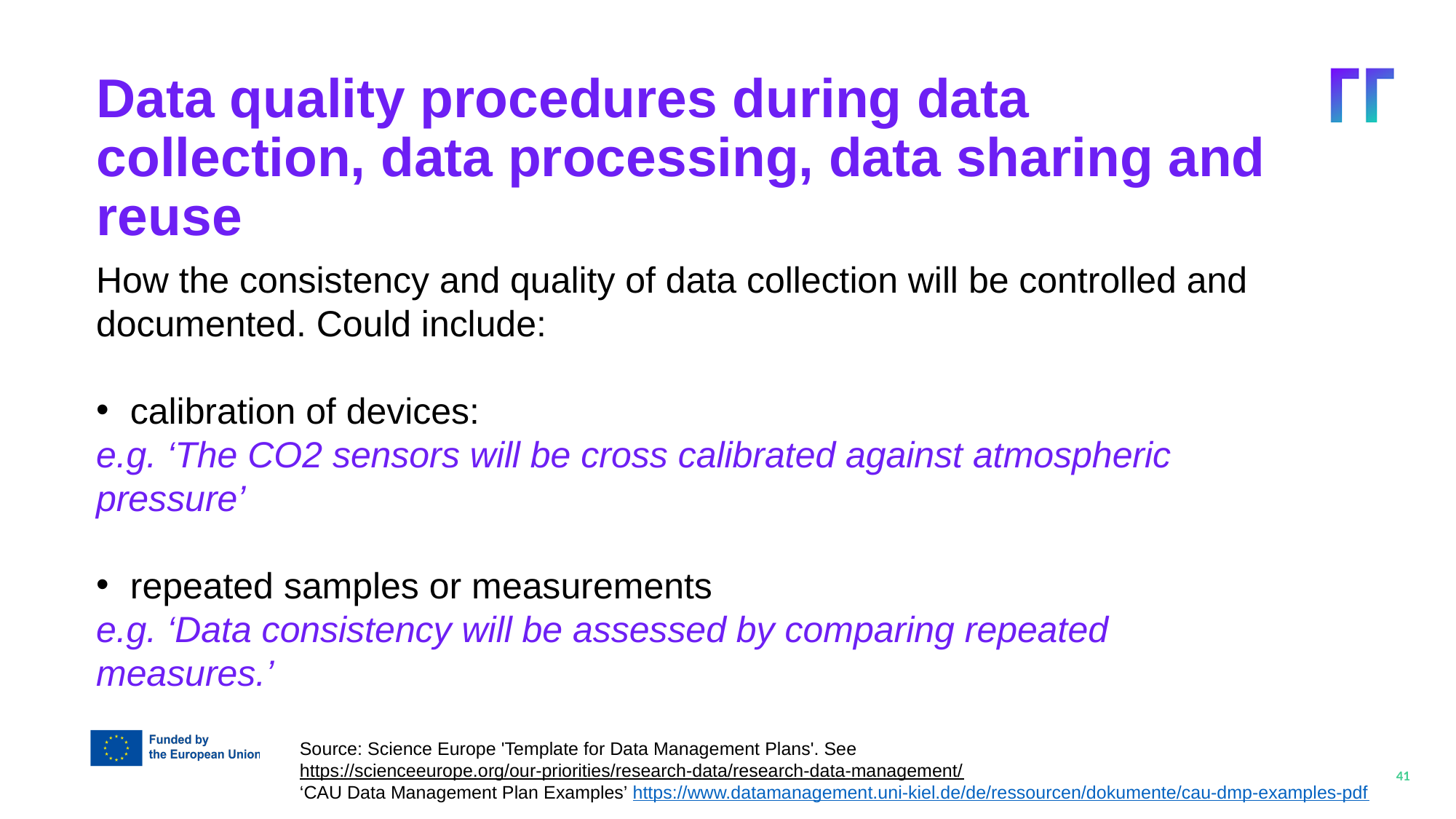

Data quality procedures during data collection, data processing, data sharing and reuse
How the consistency and quality of data collection will be controlled and documented. Could include:

calibration of devices:
e.g. ‘The CO2 sensors will be cross calibrated against atmospheric pressure’

repeated samples or measurements
e.g. ‘Data consistency will be assessed by comparing repeated measures.’

Source: Science Europe 'Template for Data Management Plans'. See https://scienceeurope.org/our-priorities/research-data/research-data-management/
‘CAU Data Management Plan Examples’ https://www.datamanagement.uni-kiel.de/de/ressourcen/dokumente/cau-dmp-examples-pdf